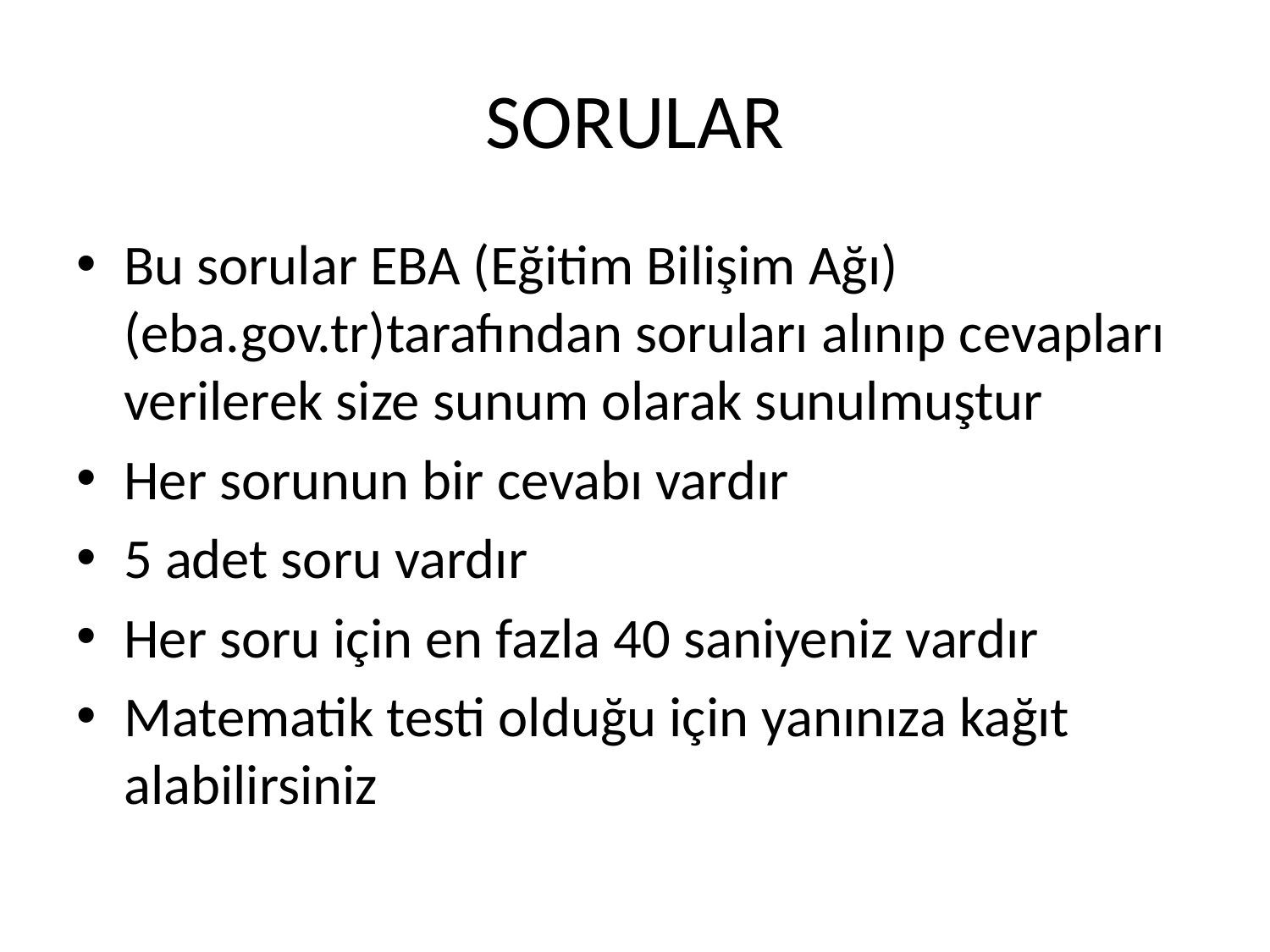

# SORULAR
Bu sorular EBA (Eğitim Bilişim Ağı)(eba.gov.tr)tarafından soruları alınıp cevapları verilerek size sunum olarak sunulmuştur
Her sorunun bir cevabı vardır
5 adet soru vardır
Her soru için en fazla 40 saniyeniz vardır
Matematik testi olduğu için yanınıza kağıt alabilirsiniz